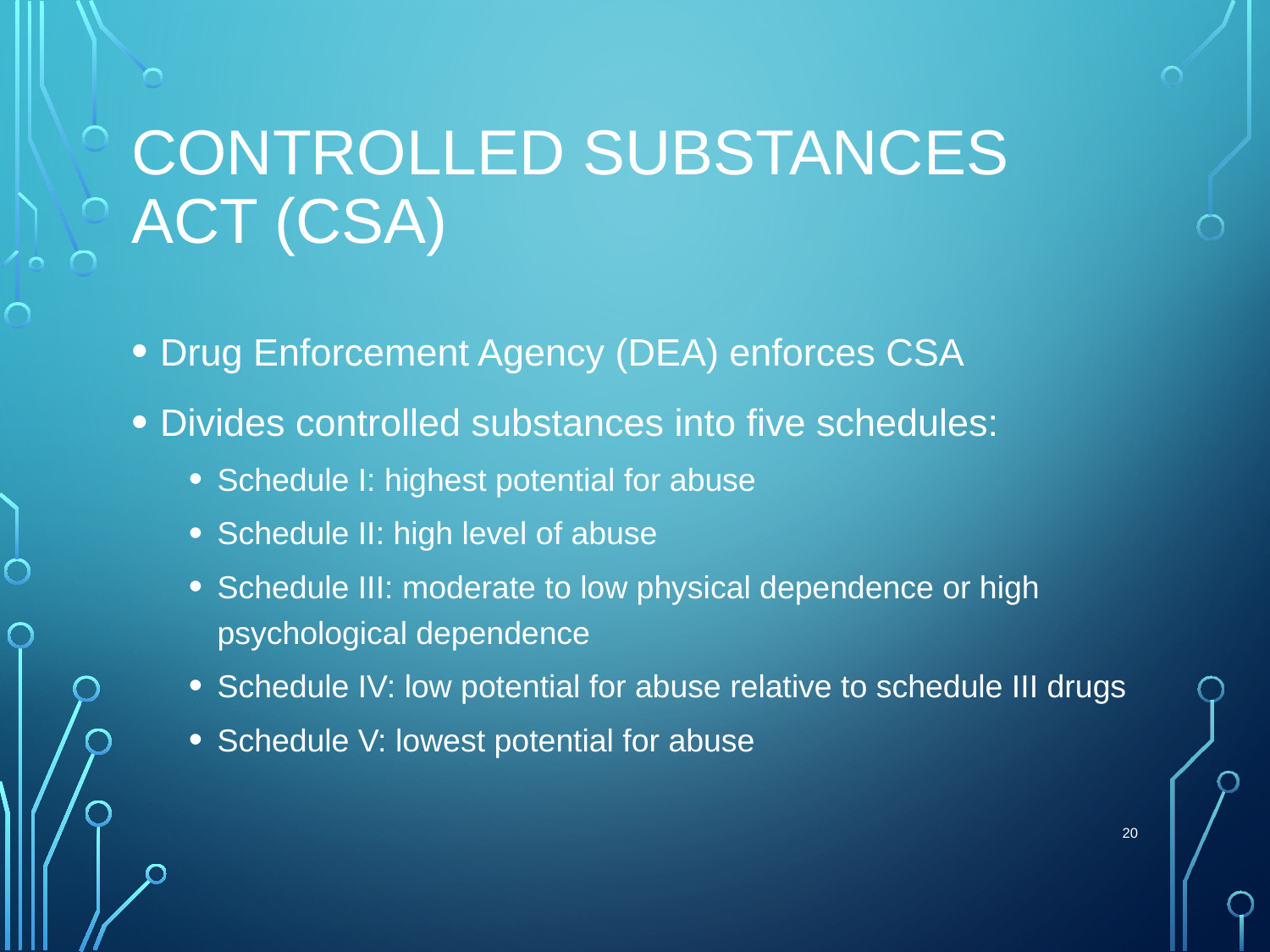

# Controlled Substances Act (CSA)
Drug Enforcement Agency (DEA) enforces CSA
Divides controlled substances into five schedules:
Schedule I: highest potential for abuse
Schedule II: high level of abuse
Schedule III: moderate to low physical dependence or high psychological dependence
Schedule IV: low potential for abuse relative to schedule III drugs
Schedule V: lowest potential for abuse
 20